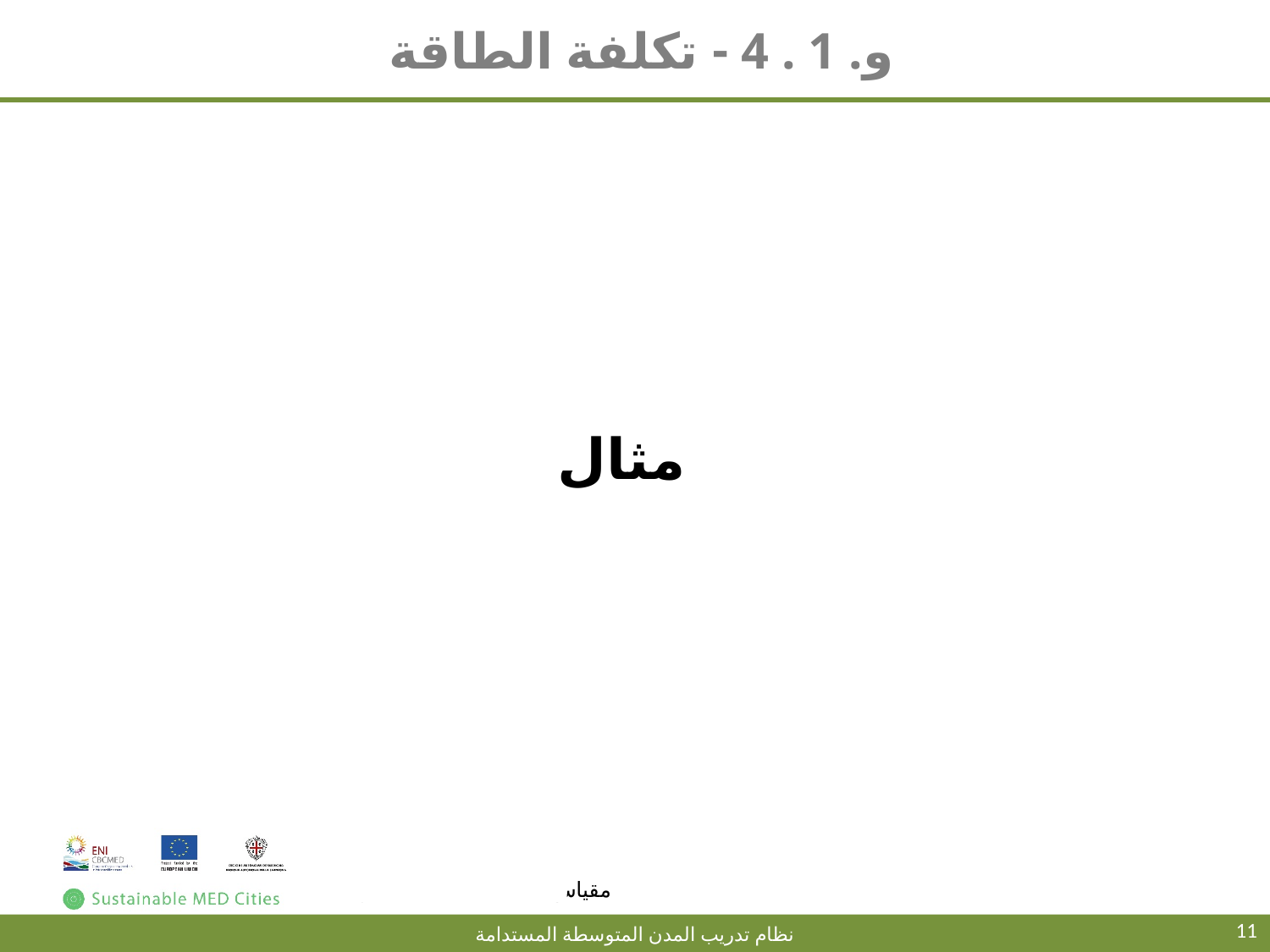

# و. 1 . 4 - تكلفة الطاقة

مثال

11